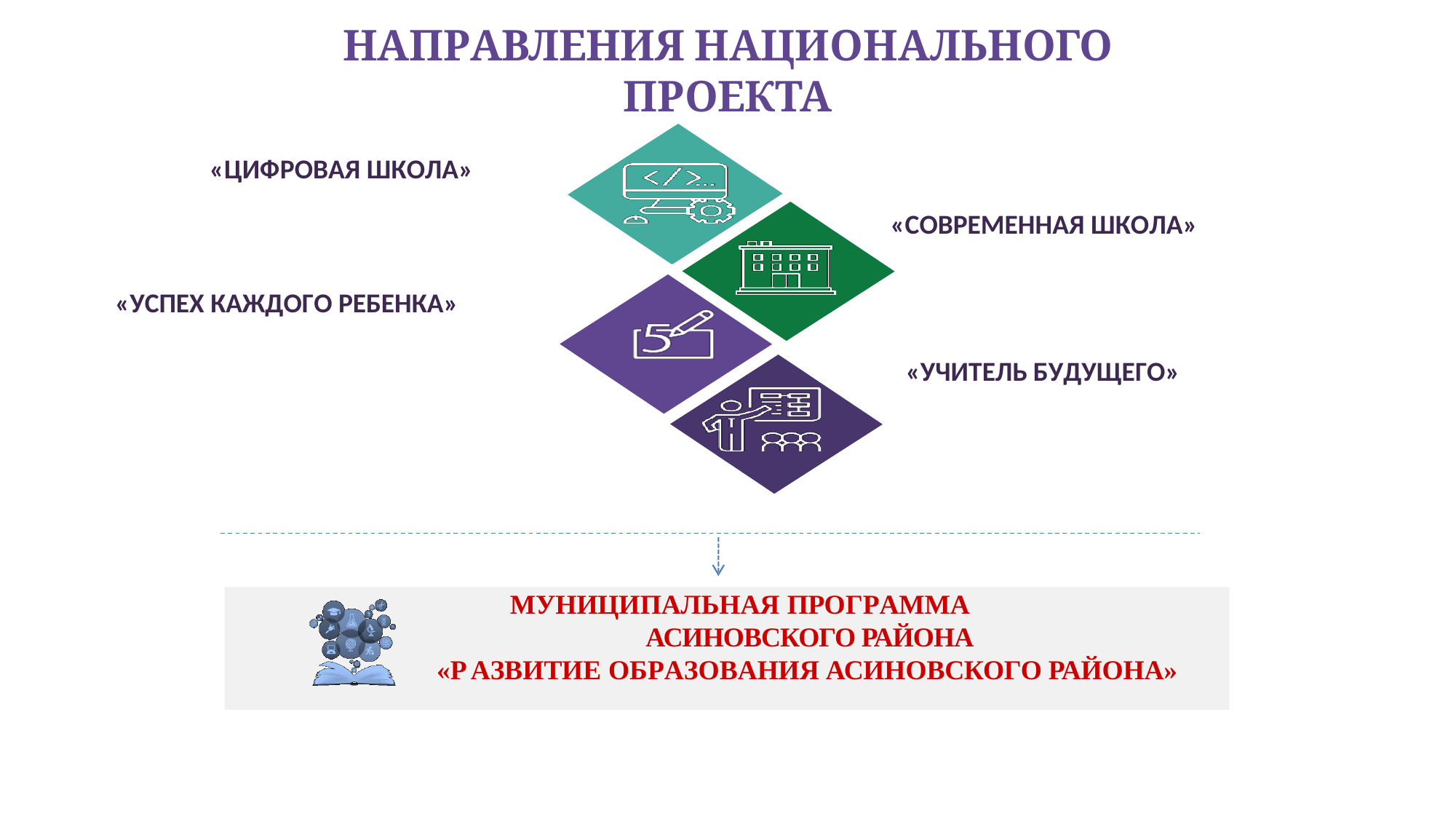

# НАПРАВЛЕНИЯ НАЦИОНАЛЬНОГО
ПРОЕКТА

«ЦИФРОВАЯ ШКОЛА»

«СОВРЕМЕННАЯ ШКОЛА»

«УСПЕХ КАЖДОГО РЕБЕНКА»

«УЧИТЕЛЬ БУДУЩЕГО»

                        МУНИЦИПАЛЬНАЯ ПРОГРАММА
АСИНОВСКОГО РАЙОНА
«Р АЗВИТИЕ ОБРАЗОВАНИЯ АСИНОВСКОГО РАЙОНА»